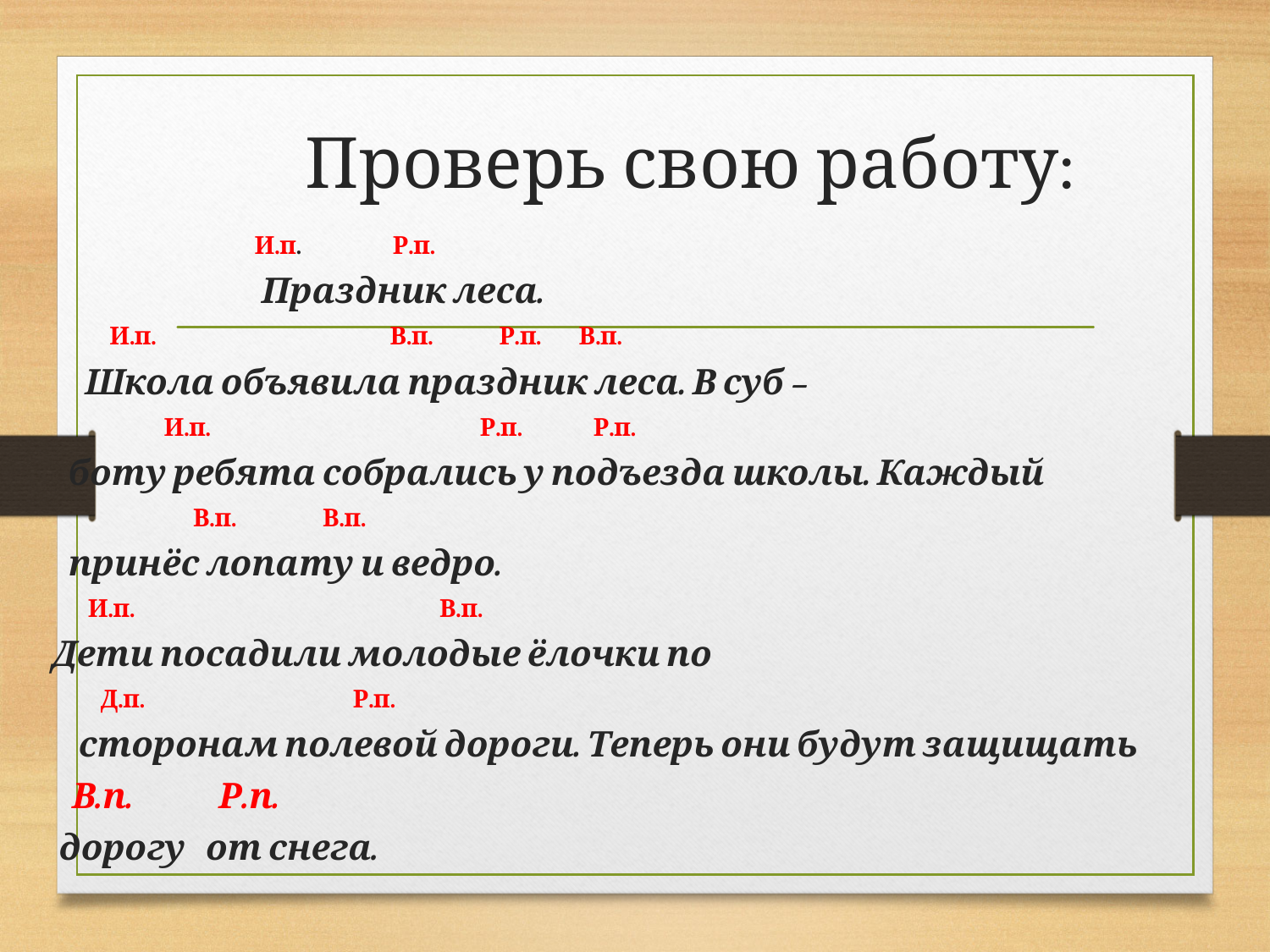

# Проверь свою работу:
                                                     И.п.                  Р.п.
                                                    Праздник леса.
                  И.п.                                              В.п.             Р.п.        В.п.
       Школа объявила праздник леса. В суб –
                               И.п.                                                     Р.п.              Р.п.
    боту ребята собрались у подъезда школы. Каждый
                                   В.п.                 В.п.
    принёс лопату и ведро.
       И.п.                                                            В.п.
Дети посадили молодые ёлочки по
            Д.п.                                         Р.п.
    сторонам полевой дороги. Теперь они будут защищать
   В.п.             Р.п.
 дорогу     от снега.